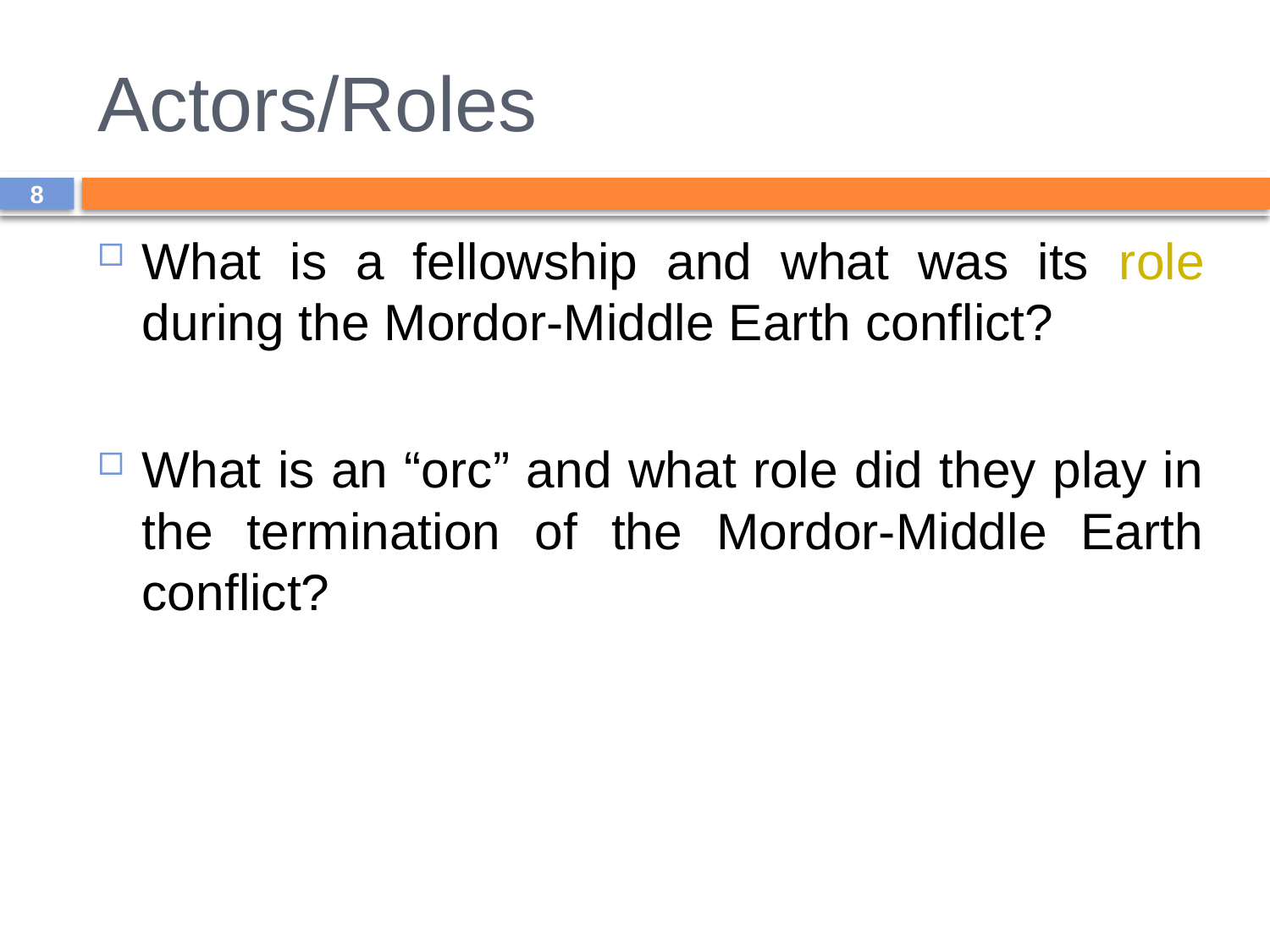

# Actors/Roles
8
What is a fellowship and what was its role during the Mordor-Middle Earth conflict?

What is an “orc” and what role did they play in the termination of the Mordor-Middle Earth conflict?